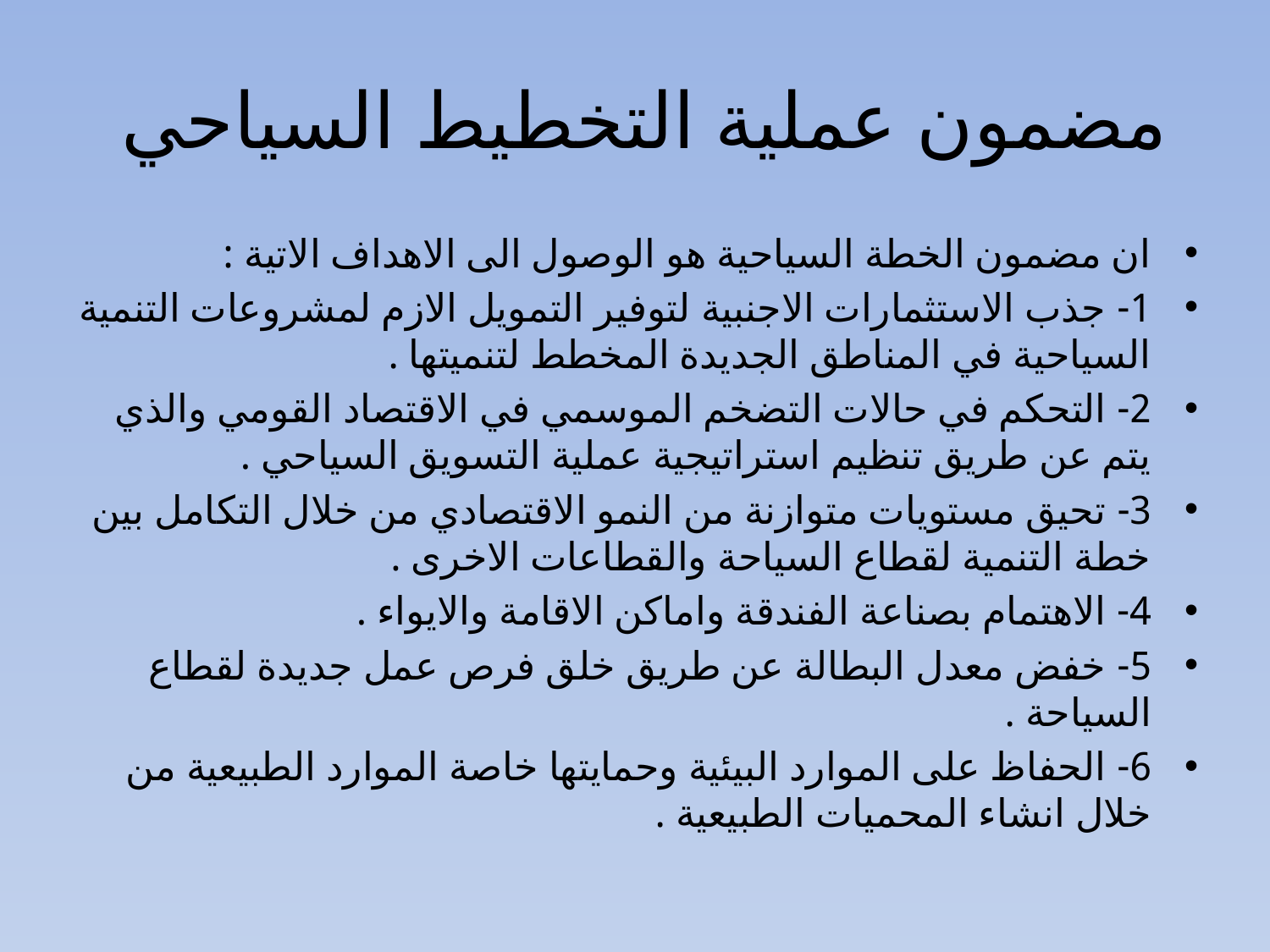

# مضمون عملية التخطيط السياحي
ان مضمون الخطة السياحية هو الوصول الى الاهداف الاتية :
1- جذب الاستثمارات الاجنبية لتوفير التمويل الازم لمشروعات التنمية السياحية في المناطق الجديدة المخطط لتنميتها .
2- التحكم في حالات التضخم الموسمي في الاقتصاد القومي والذي يتم عن طريق تنظيم استراتيجية عملية التسويق السياحي .
3- تحيق مستويات متوازنة من النمو الاقتصادي من خلال التكامل بين خطة التنمية لقطاع السياحة والقطاعات الاخرى .
4- الاهتمام بصناعة الفندقة واماكن الاقامة والايواء .
5- خفض معدل البطالة عن طريق خلق فرص عمل جديدة لقطاع السياحة .
6- الحفاظ على الموارد البيئية وحمايتها خاصة الموارد الطبيعية من خلال انشاء المحميات الطبيعية .